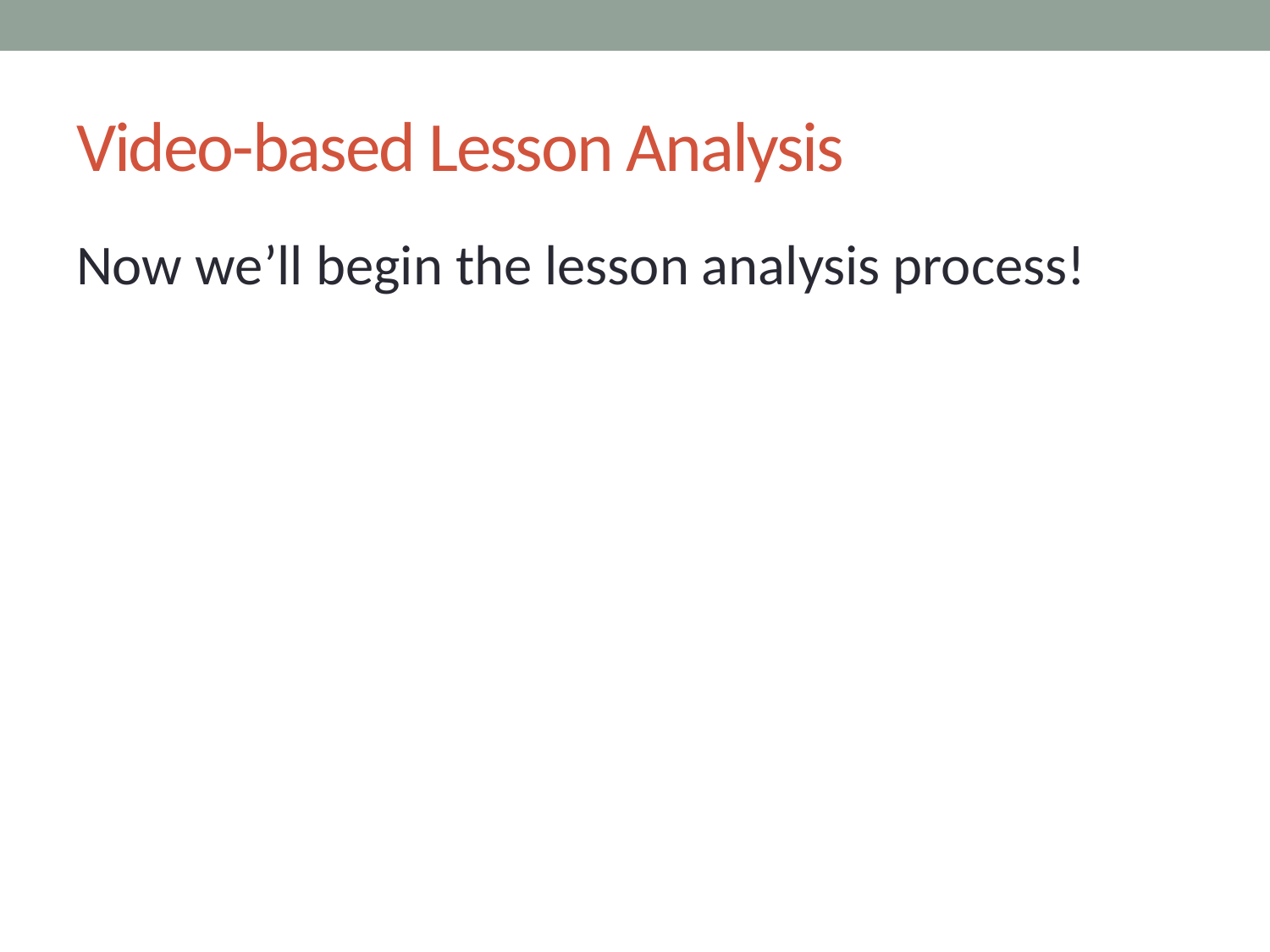

# Video-based Lesson Analysis
Now we’ll begin the lesson analysis process!